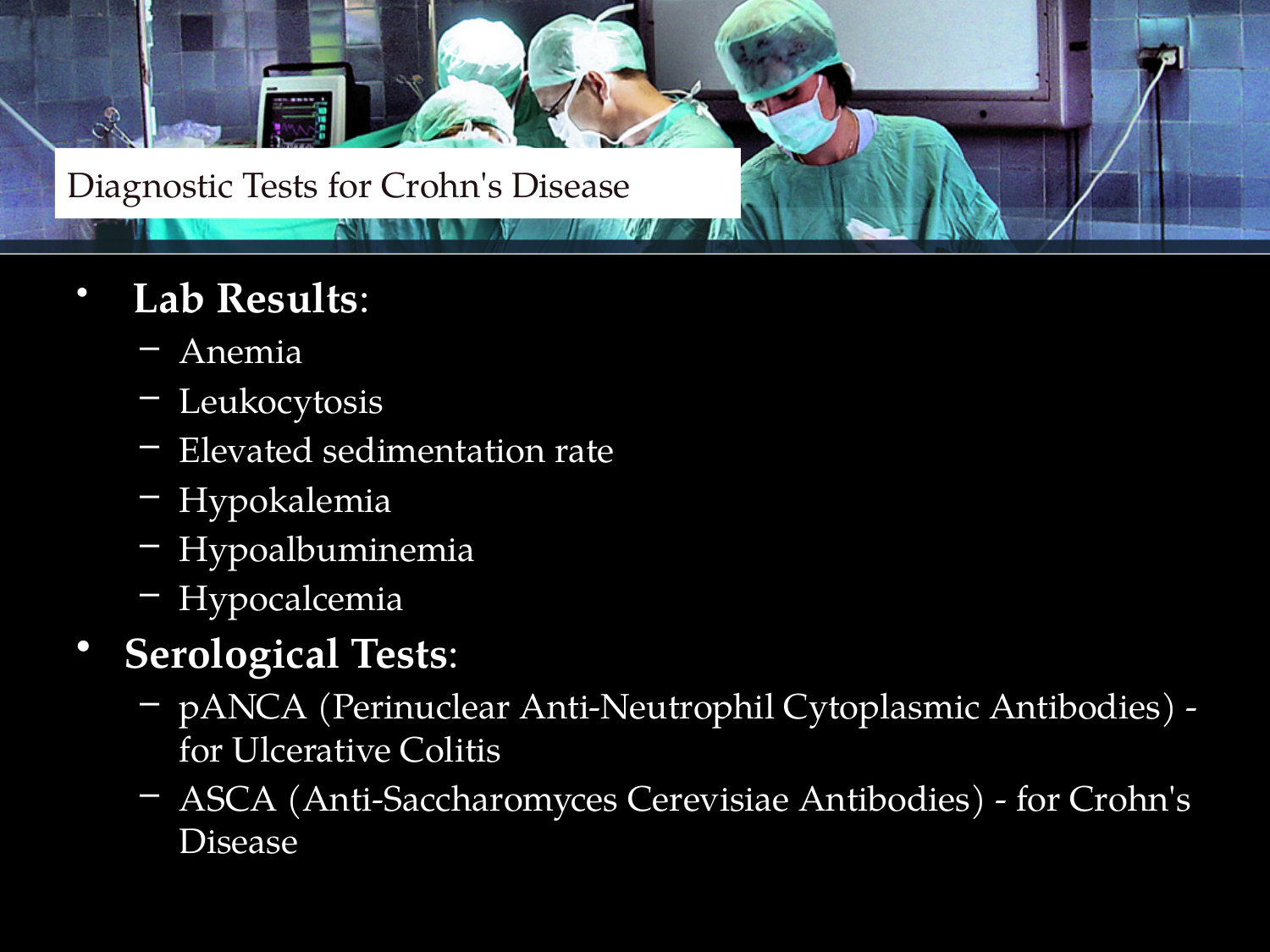

# Diagnostic Tests for Crohn's Disease
 Lab Results:
Anemia
Leukocytosis
Elevated sedimentation rate
Hypokalemia
Hypoalbuminemia
Hypocalcemia
Serological Tests:
pANCA (Perinuclear Anti-Neutrophil Cytoplasmic Antibodies) - for Ulcerative Colitis
ASCA (Anti-Saccharomyces Cerevisiae Antibodies) - for Crohn's Disease